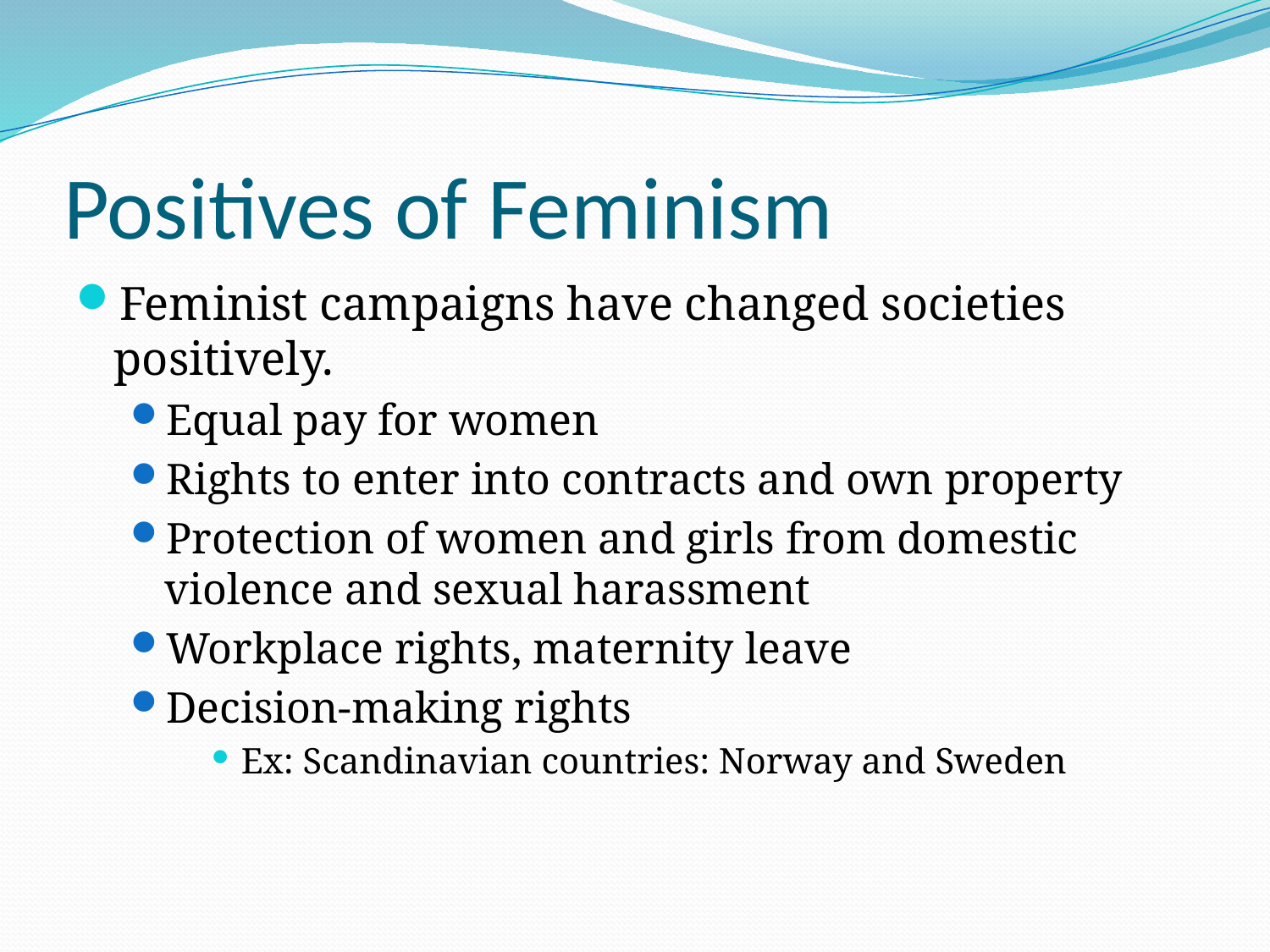

# Positives of Feminism
Feminist campaigns have changed societies positively.
Equal pay for women
Rights to enter into contracts and own property
Protection of women and girls from domestic violence and sexual harassment
Workplace rights, maternity leave
Decision-making rights
Ex: Scandinavian countries: Norway and Sweden